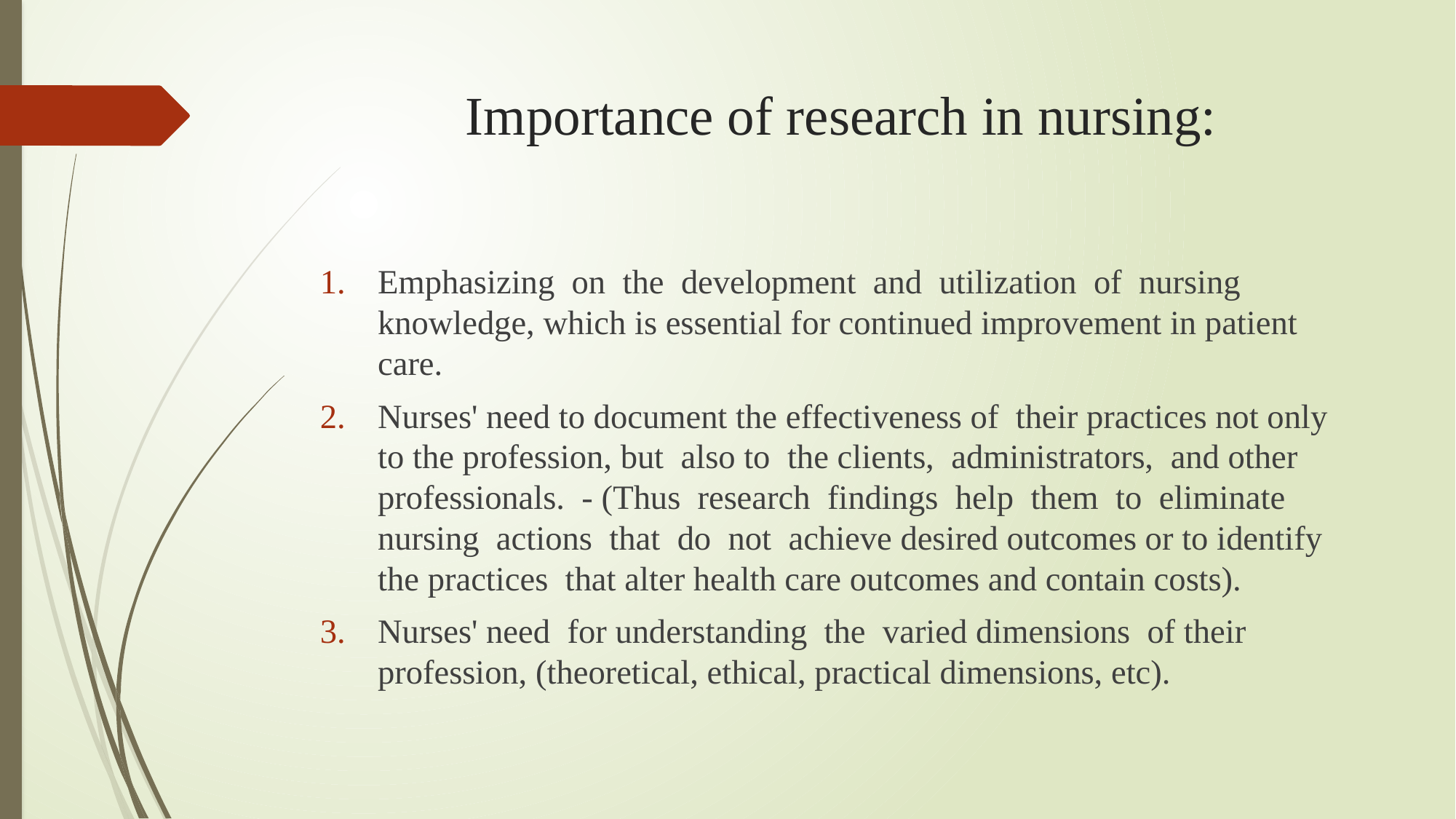

# Importance of research in nursing:
Emphasizing  on  the  development  and  utilization  of  nursing  knowledge, which is essential for continued improvement in patient care.
Nurses' need to document the effectiveness of  their practices not only to the profession, but  also to  the clients,  administrators,  and other  professionals.  - (Thus  research  findings  help  them  to  eliminate nursing  actions  that  do  not  achieve desired outcomes or to identify the practices  that alter health care outcomes and contain costs).
Nurses' need  for understanding  the  varied dimensions  of their  profession, (theoretical, ethical, practical dimensions, etc).